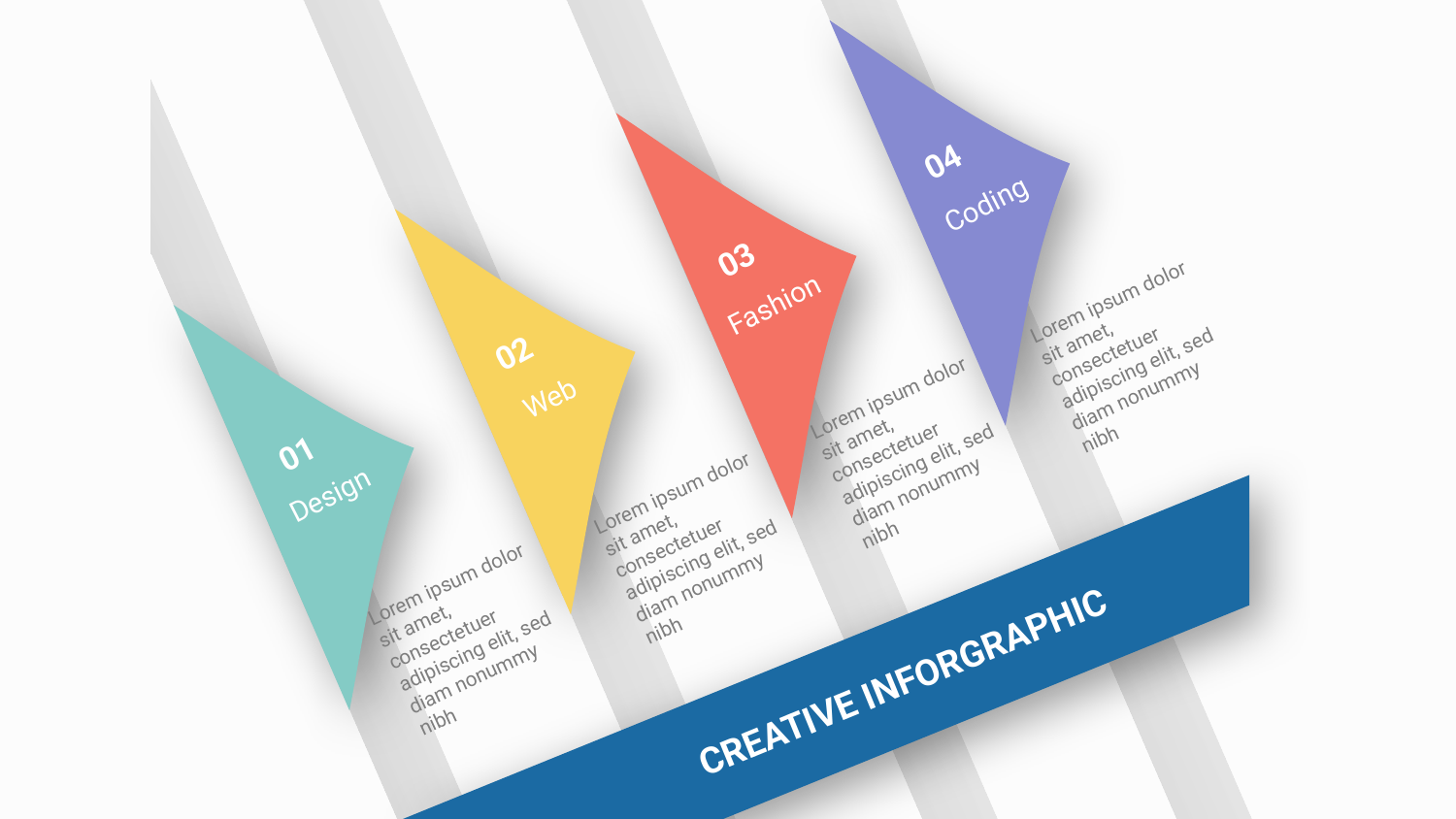

04
Coding

03
Lorem ipsum dolor sit amet, consectetuer adipiscing elit, sed diam nonummy nibh
Fashion

02
Lorem ipsum dolor sit amet, consectetuer adipiscing elit, sed diam nonummy nibh
Web

01
Lorem ipsum dolor sit amet, consectetuer adipiscing elit, sed diam nonummy nibh
Design
Lorem ipsum dolor sit amet, consectetuer adipiscing elit, sed diam nonummy nibh

CREATIVE INFORGRAPHIC